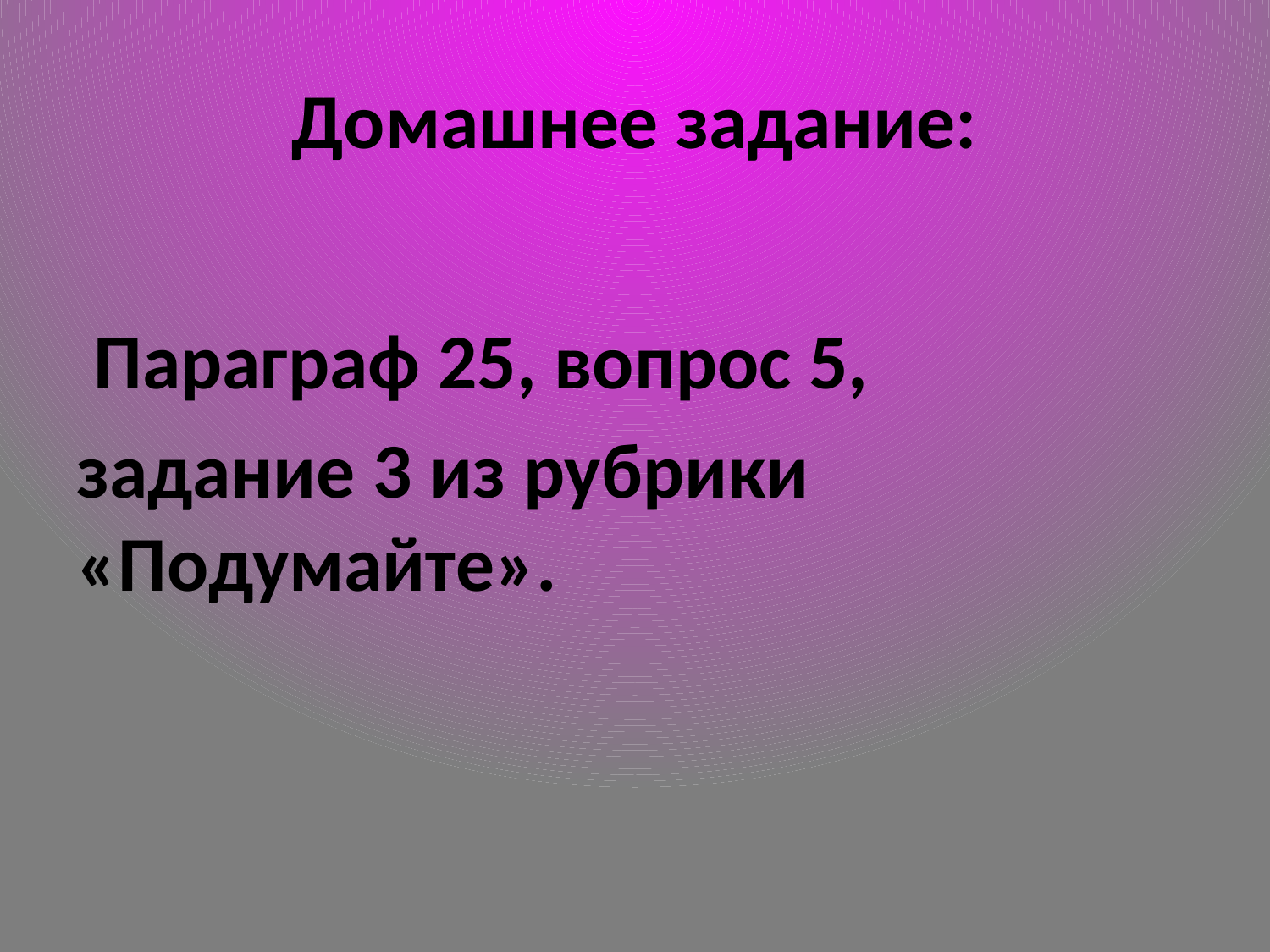

# Домашнее задание:

 Параграф 25, вопрос 5,
задание 3 из рубрики «Подумайте».